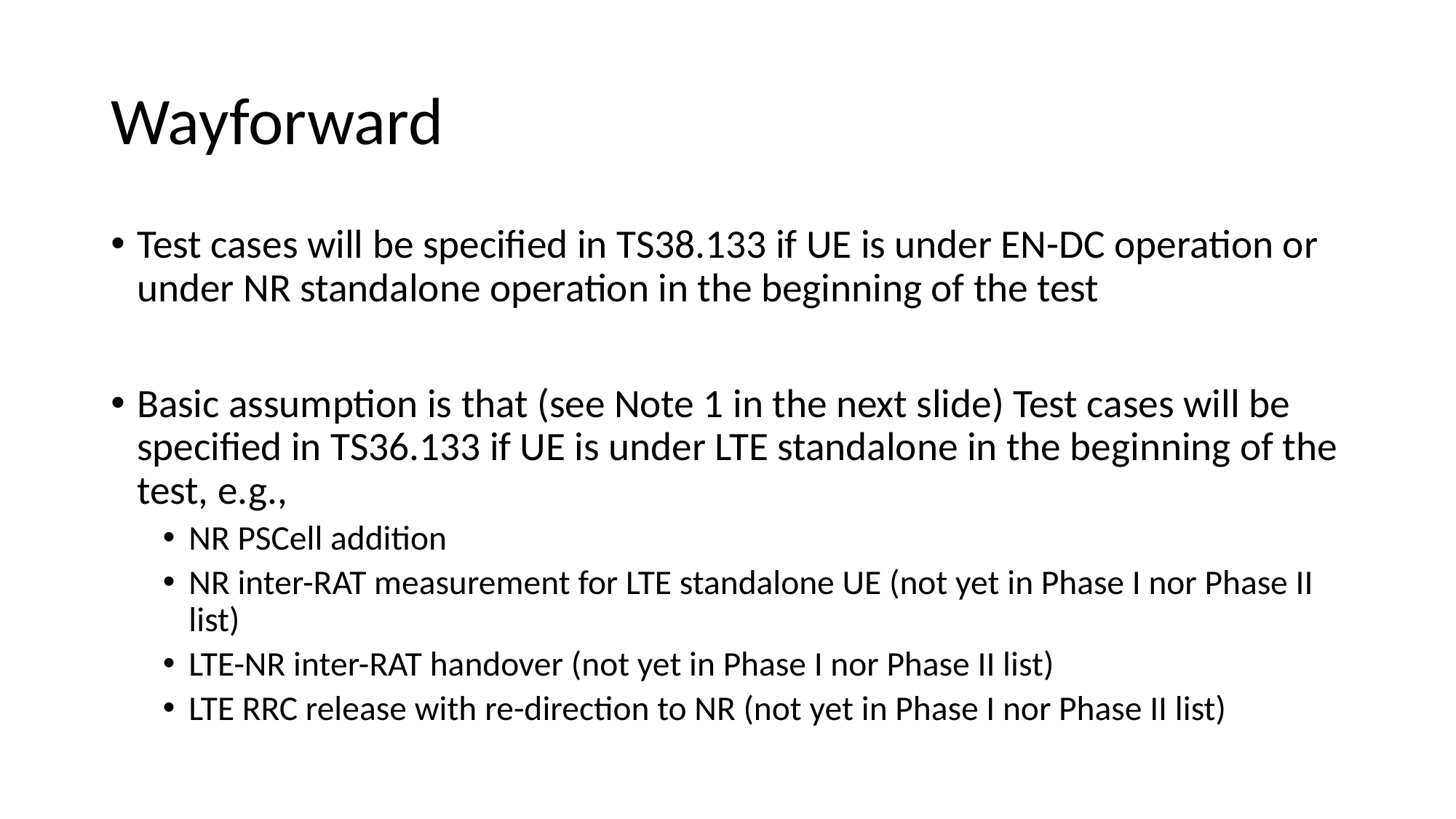

# Wayforward
Test cases will be specified in TS38.133 if UE is under EN-DC operation or under NR standalone operation in the beginning of the test

Basic assumption is that (see Note 1 in the next slide) Test cases will be specified in TS36.133 if UE is under LTE standalone in the beginning of the test, e.g.,
NR PSCell addition
NR inter-RAT measurement for LTE standalone UE (not yet in Phase I nor Phase II list)
LTE-NR inter-RAT handover (not yet in Phase I nor Phase II list)
LTE RRC release with re-direction to NR (not yet in Phase I nor Phase II list)